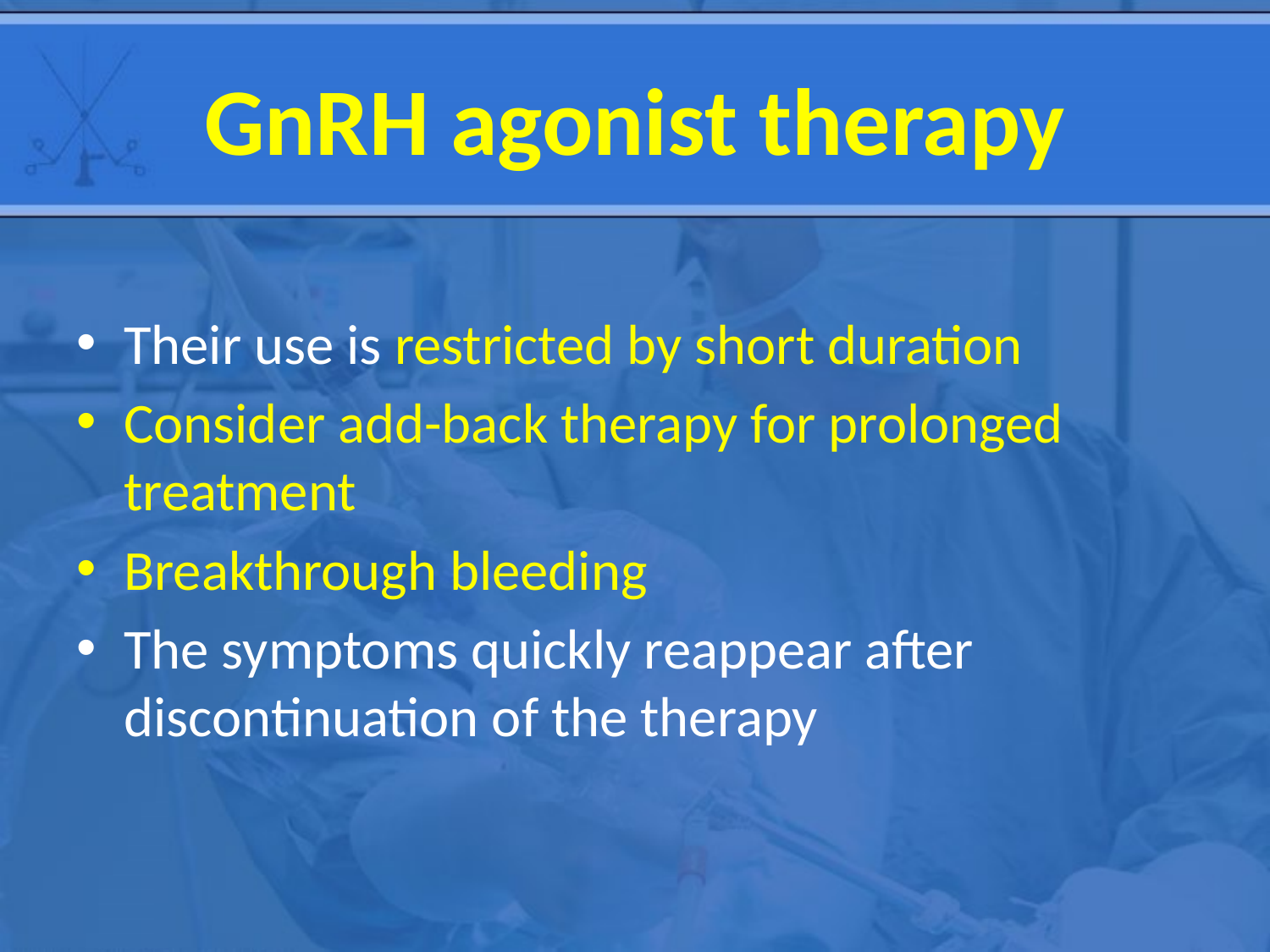

# GnRH agonist therapy

Their use is restricted by short duration
Consider add-back therapy for prolonged treatment
Breakthrough bleeding
The symptoms quickly reappear after discontinuation of the therapy